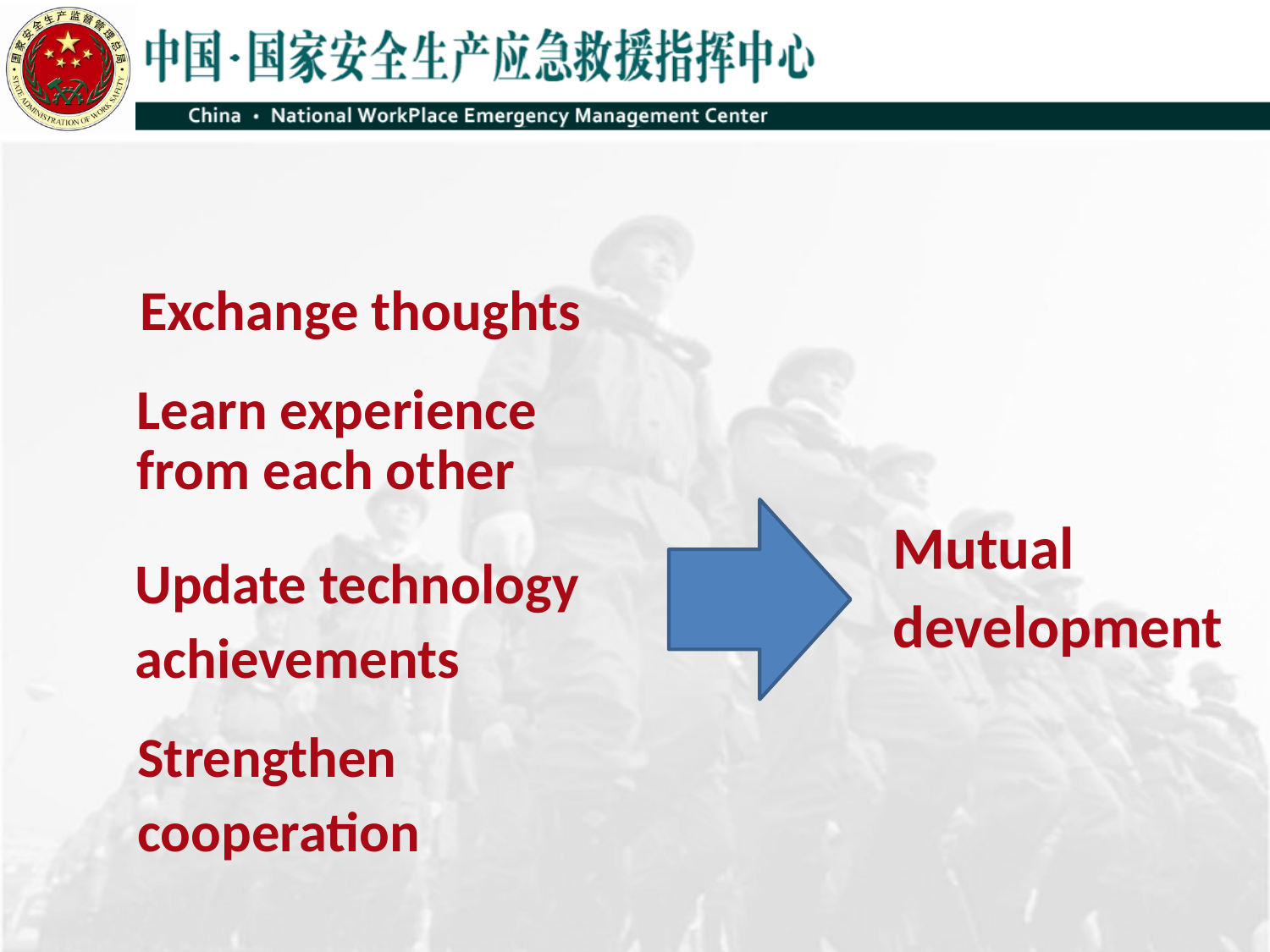

Exchange thoughts
Learn experience from each other
Mutual development

Update technology achievements
Strengthen cooperation